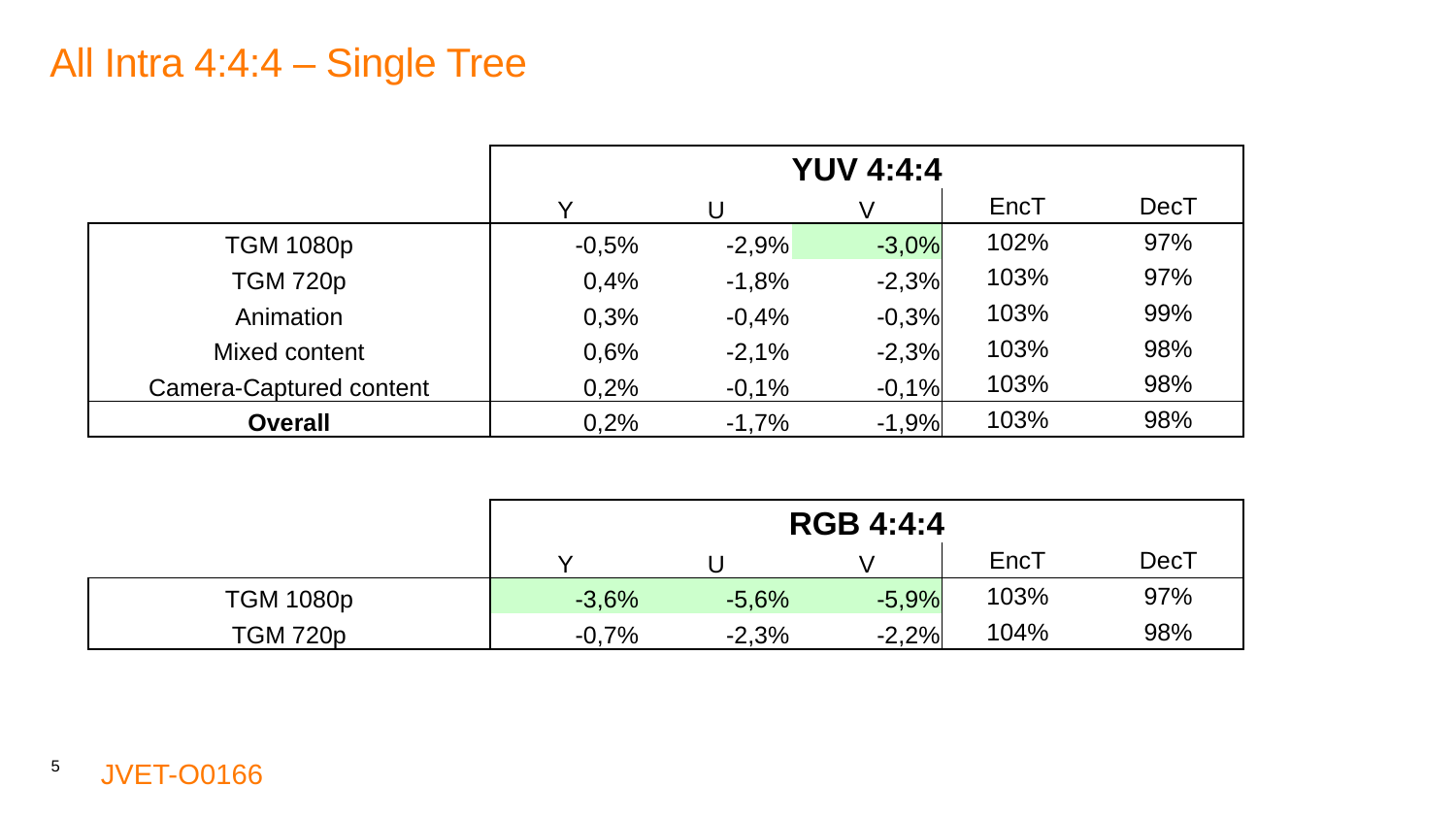

# All Intra 4:4:4 – Single Tree

|  | YUV 4:4:4 |  |  |  |  |
| --- | --- | --- | --- | --- | --- |
|  | Y | U | V | EncT | DecT |
| TGM 1080p | -0,5% | -2,9% | -3,0% | 102% | 97% |
| TGM 720p | 0,4% | -1,8% | -2,3% | 103% | 97% |
| Animation | 0,3% | -0,4% | -0,3% | 103% | 99% |
| Mixed content | 0,6% | -2,1% | -2,3% | 103% | 98% |
| Camera-Captured content | 0,2% | -0,1% | -0,1% | 103% | 98% |
| Overall | 0,2% | -1,7% | -1,9% | 103% | 98% |
|  | RGB 4:4:4 |  |  |  |  |
| --- | --- | --- | --- | --- | --- |
|  | Y | U | V | EncT | DecT |
| TGM 1080p | -3,6% | -5,6% | -5,9% | 103% | 97% |
| TGM 720p | -0,7% | -2,3% | -2,2% | 104% | 98% |